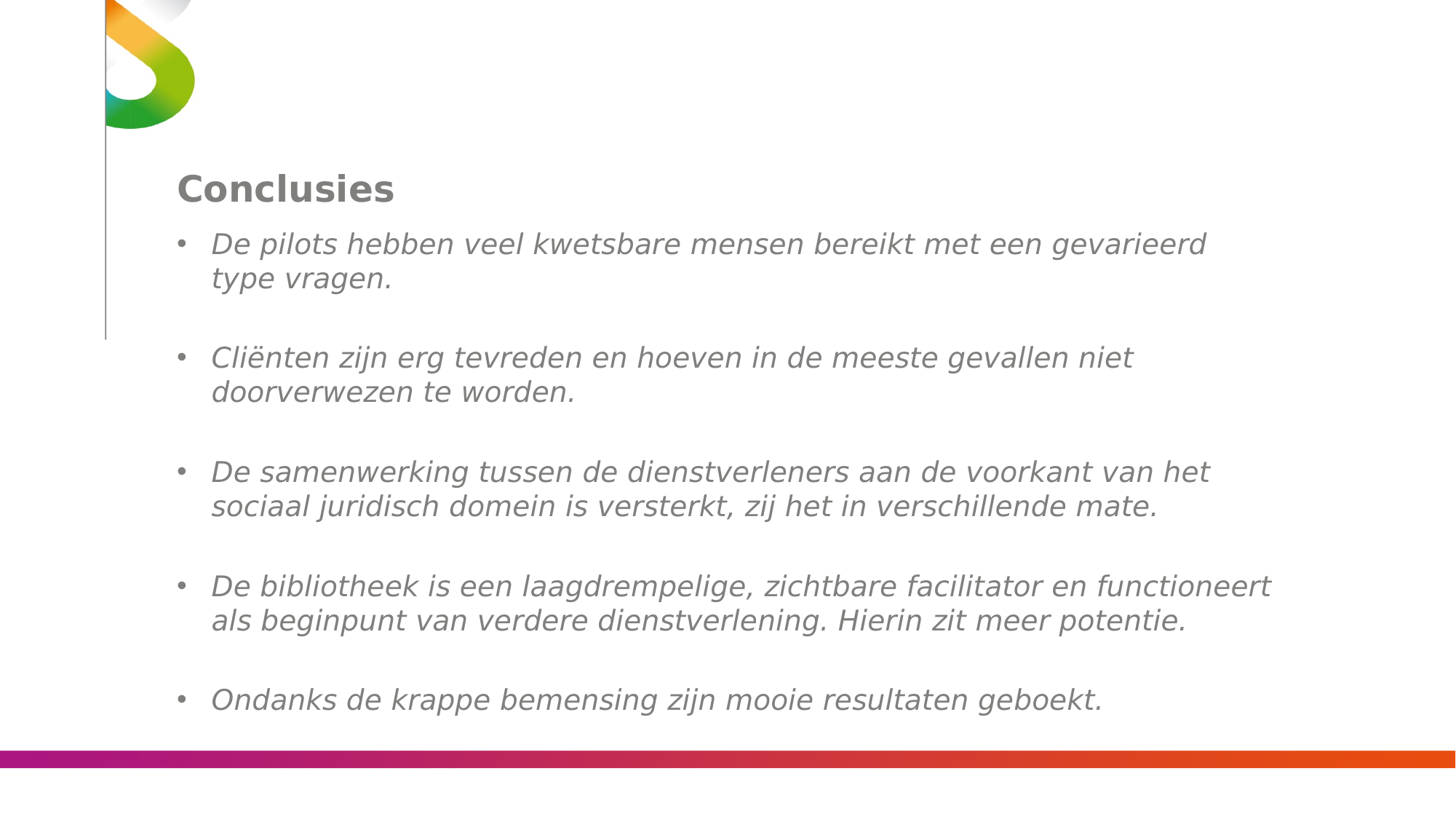

Conclusies
De pilots hebben veel kwetsbare mensen bereikt met een gevarieerd type vragen.

Cliënten zijn erg tevreden en hoeven in de meeste gevallen niet doorverwezen te worden.

De samenwerking tussen de dienstverleners aan de voorkant van het sociaal juridisch domein is versterkt, zij het in verschillende mate.

De bibliotheek is een laagdrempelige, zichtbare facilitator en functioneert als beginpunt van verdere dienstverlening. Hierin zit meer potentie.

Ondanks de krappe bemensing zijn mooie resultaten geboekt.